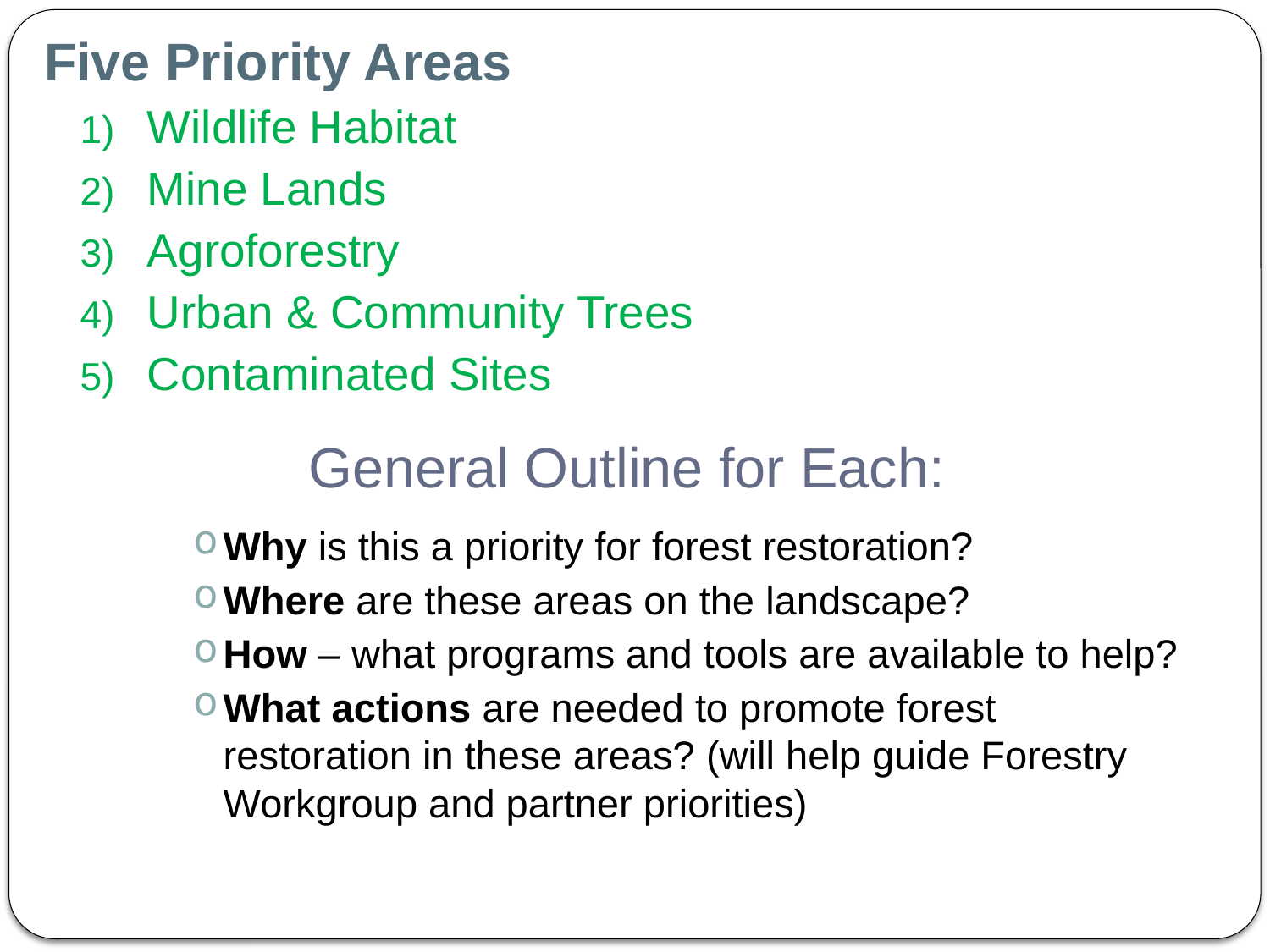

Five Priority Areas
Wildlife Habitat
Mine Lands
Agroforestry
Urban & Community Trees
Contaminated Sites

Why is this a priority for forest restoration?
Where are these areas on the landscape?
How – what programs and tools are available to help?
What actions are needed to promote forest restoration in these areas? (will help guide Forestry Workgroup and partner priorities)

# General Outline for Each: